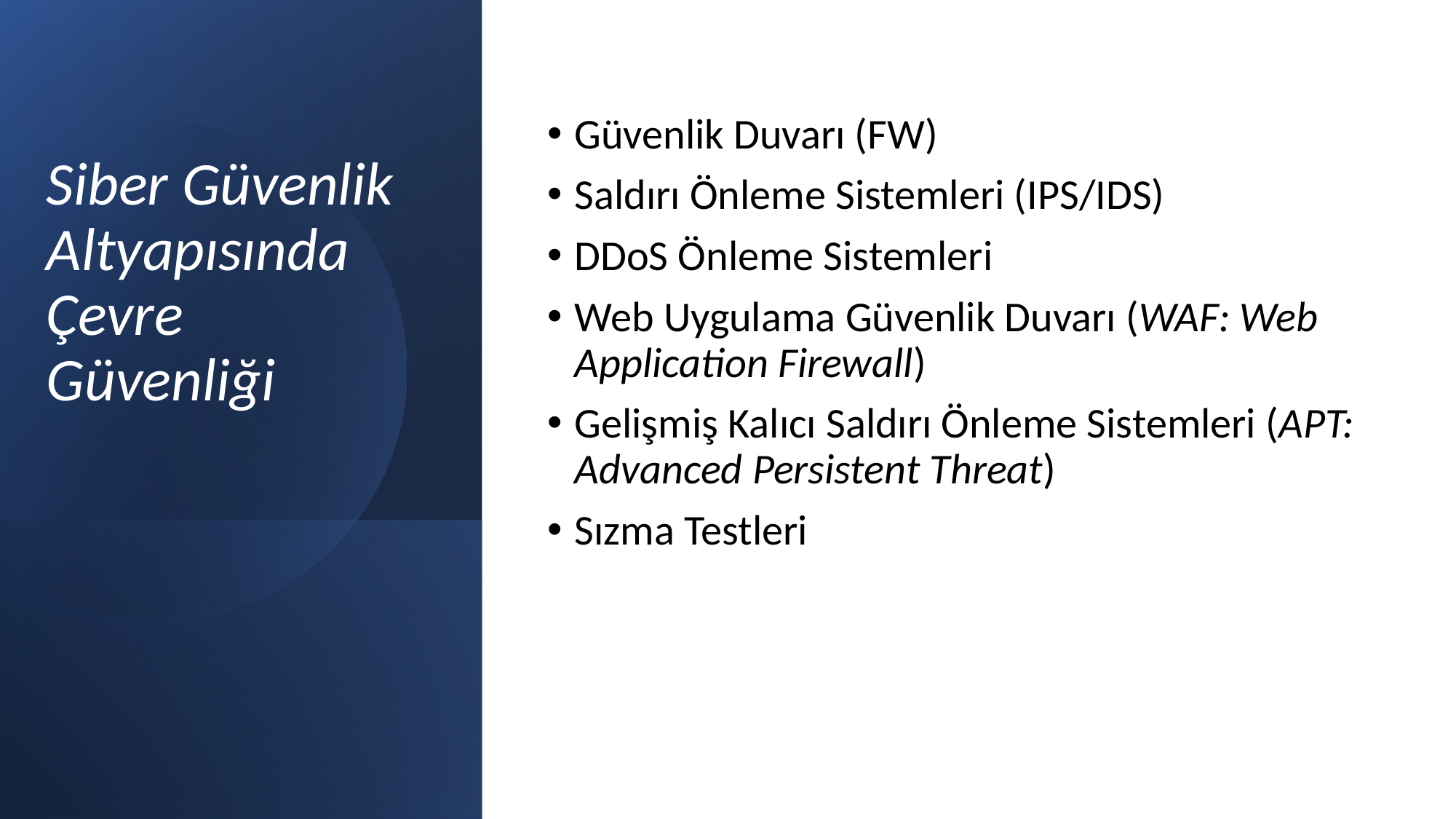

Güvenlik Duvarı (FW)
Saldırı Önleme Sistemleri (IPS/IDS)
DDoS Önleme Sistemleri
Web Uygulama Güvenlik Duvarı (WAF: Web Application Firewall)
Gelişmiş Kalıcı Saldırı Önleme Sistemleri (APT: Advanced Persistent Threat)
Sızma Testleri

# Siber Güvenlik Altyapısında Çevre Güvenliği